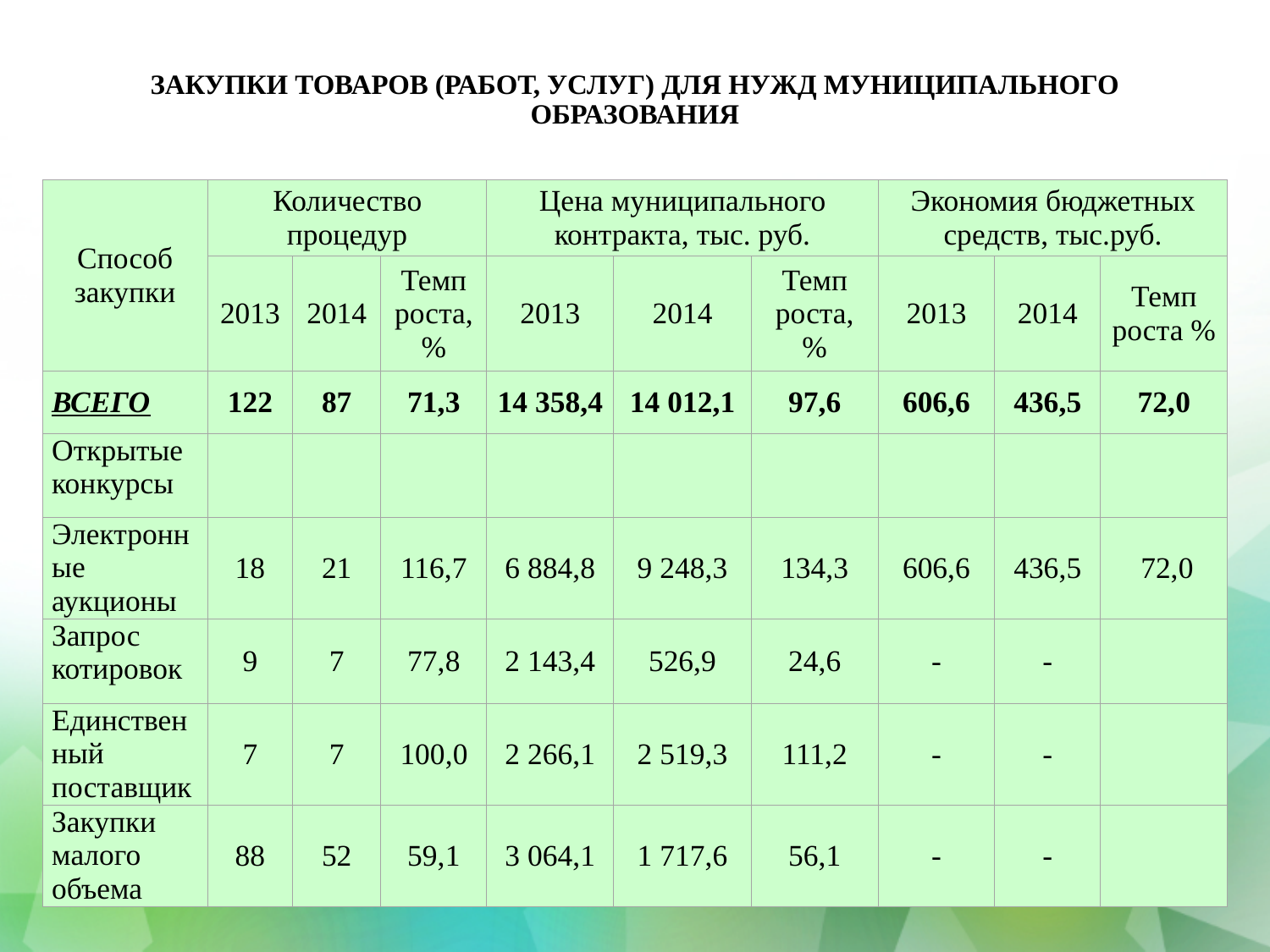

Закупки товаров (работ, услуг) для нужд муниципального образования
| Способ закупки | Количество процедур |  |  | Цена муниципального контракта, тыс. руб. |  |  | Экономия бюджетных средств, тыс.руб. |  |  |
| --- | --- | --- | --- | --- | --- | --- | --- | --- | --- |
|  | 2013 | 2014 | Темп роста, % | 2013 | 2014 | Темп роста, % | 2013 | 2014 | Темп роста % |
| ВСЕГО | 122 | 87 | 71,3 | 14 358,4 | 14 012,1 | 97,6 | 606,6 | 436,5 | 72,0 |
| Открытые конкурсы |  |  |  |  |  |  |  |  |  |
| Электронные аукционы | 18 | 21 | 116,7 | 6 884,8 | 9 248,3 | 134,3 | 606,6 | 436,5 | 72,0 |
| Запрос котировок | 9 | 7 | 77,8 | 2 143,4 | 526,9 | 24,6 | - | - |  |
| Единственный поставщик | 7 | 7 | 100,0 | 2 266,1 | 2 519,3 | 111,2 | - | - |  |
| Закупки малого объема | 88 | 52 | 59,1 | 3 064,1 | 1 717,6 | 56,1 | - | - |  |